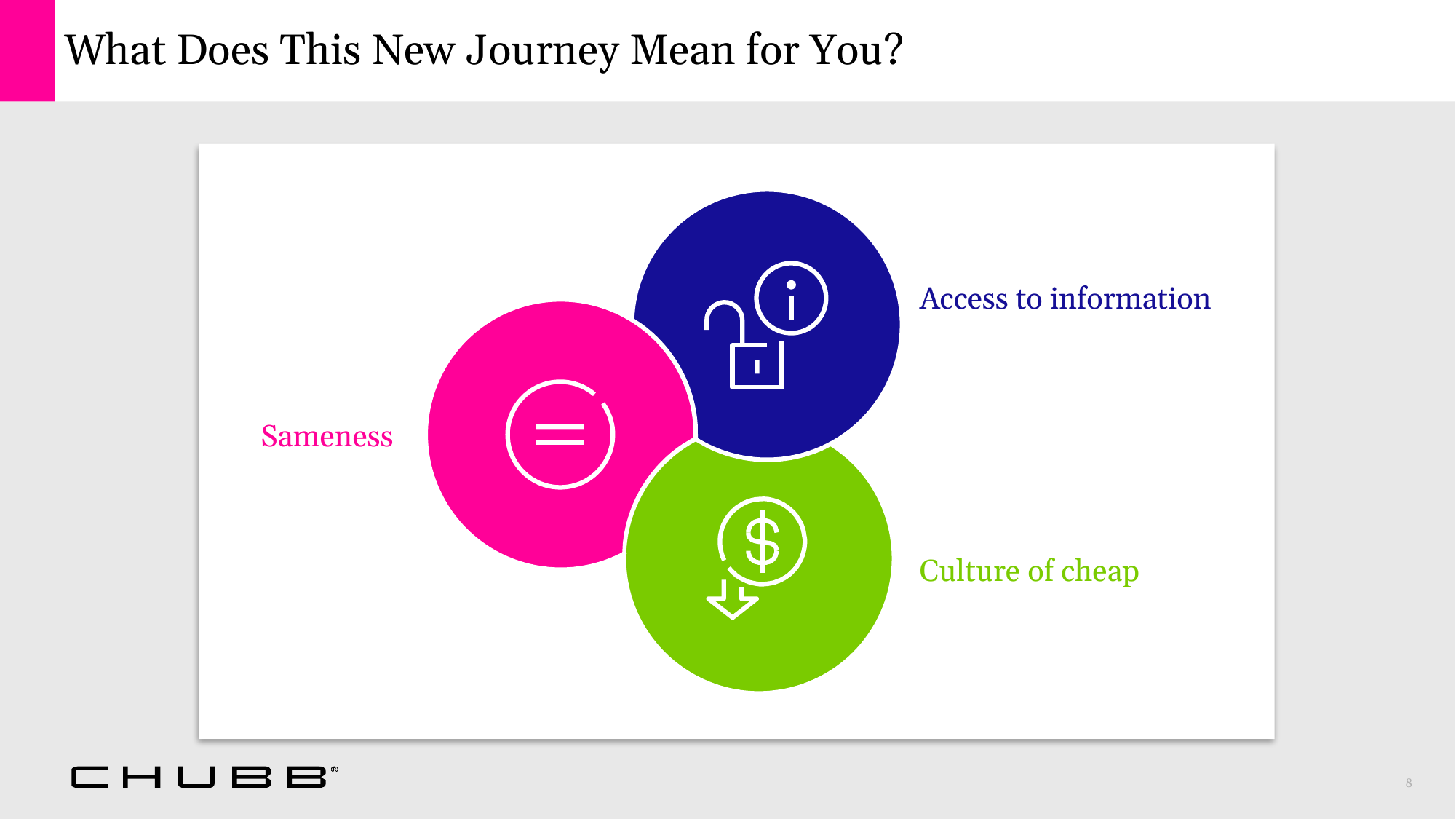

# What Does This New Journey Mean for You?

Access to information

Sameness

Culture of cheap
8